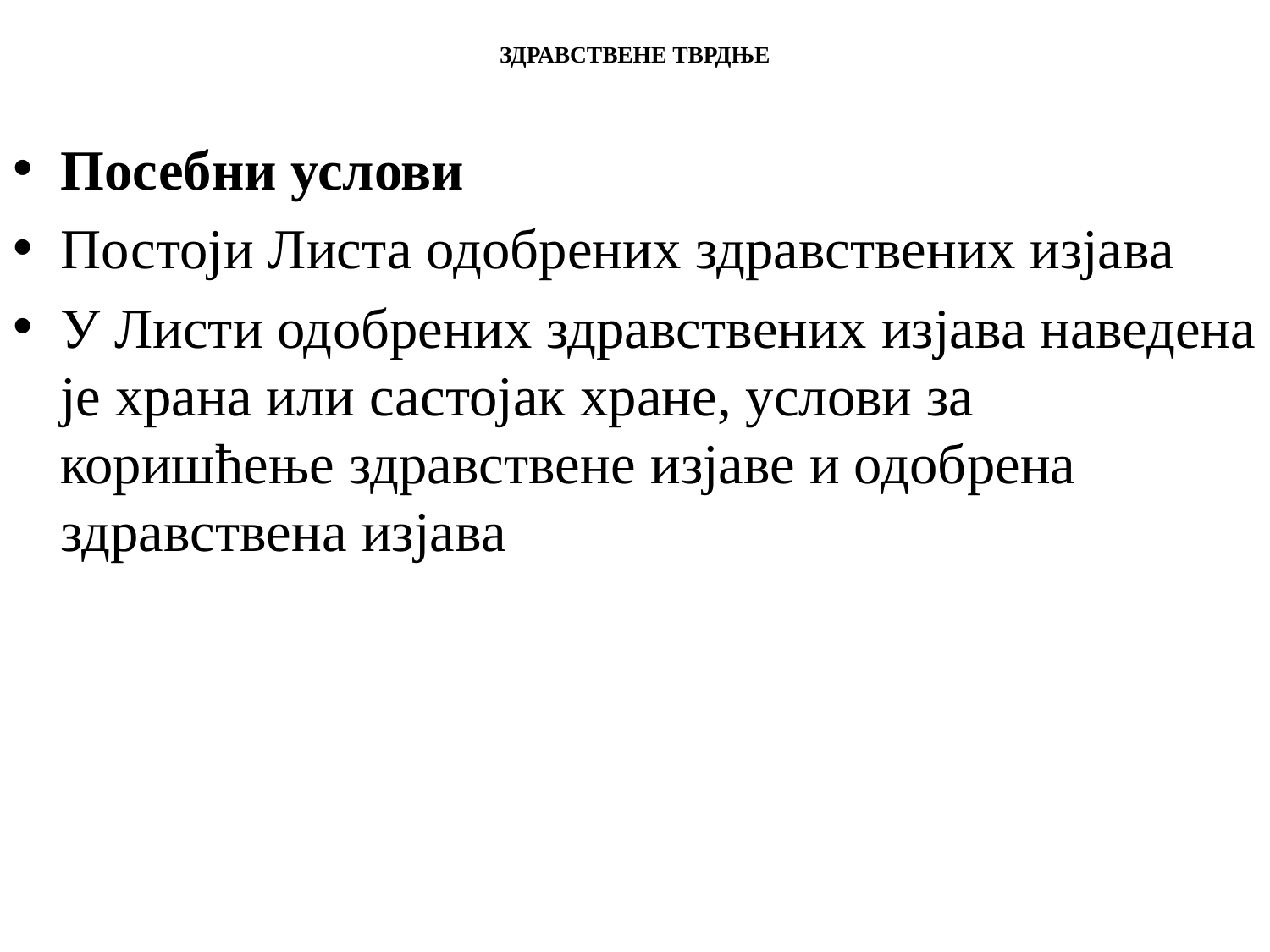

# ЗДРАВСТВЕНЕ ТВРДЊЕ
Посебни услови
Постоји Листа одобрених здравствених изјава
У Листи одобрених здравствених изјава наведена је храна или састојак хране, услови за коришћење здравствене изјаве и одобрена здравствена изјава